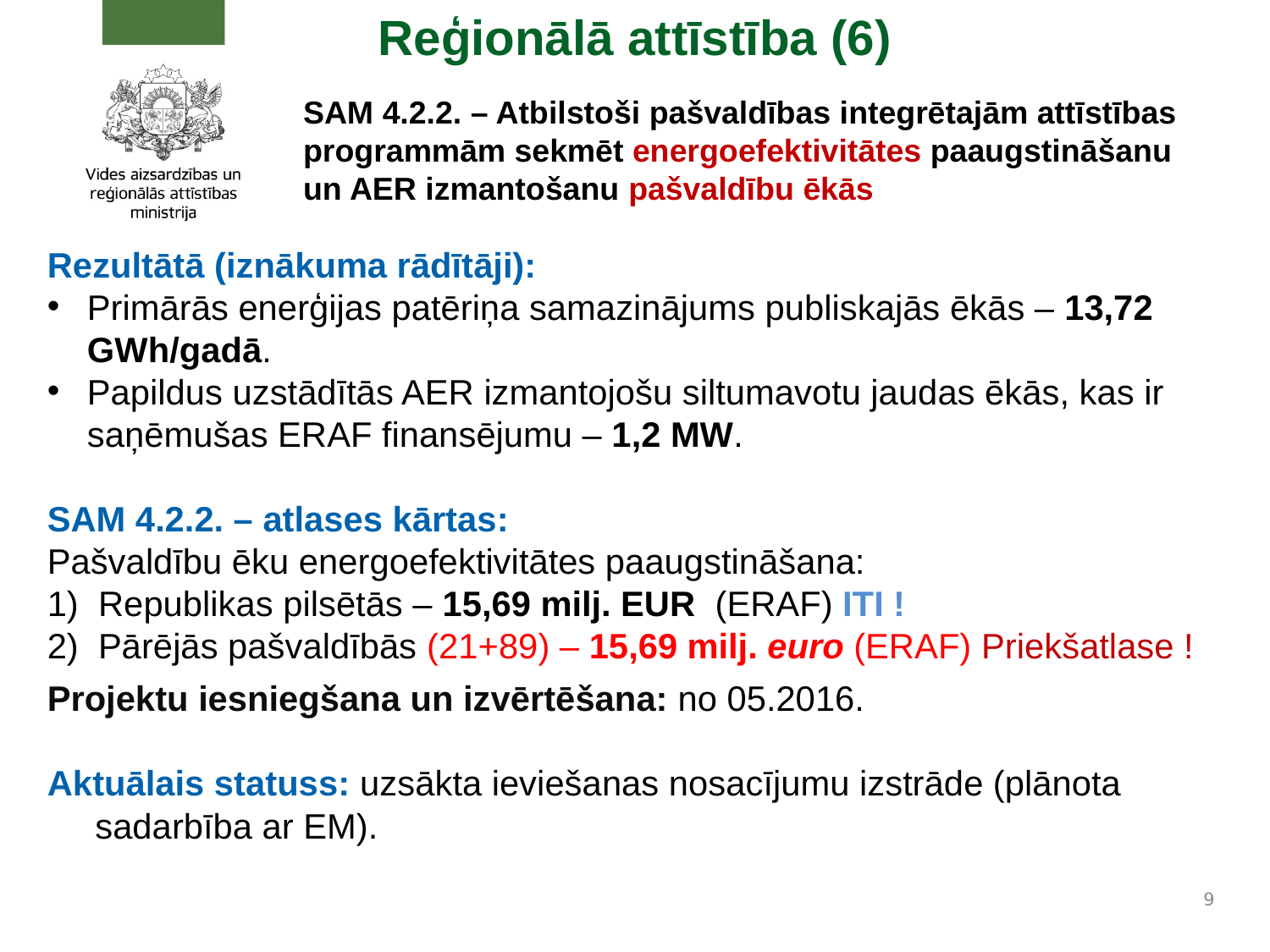

Reģionālā attīstība (6)
SAM 4.2.2. – Atbilstoši pašvaldības integrētajām attīstības programmām sekmēt energoefektivitātes paaugstināšanu un AER izmantošanu pašvaldību ēkās

Rezultātā (iznākuma rādītāji):
Primārās enerģijas patēriņa samazinājums publiskajās ēkās – 13,72 GWh/gadā.
Papildus uzstādītās AER izmantojošu siltumavotu jaudas ēkās, kas ir saņēmušas ERAF finansējumu – 1,2 MW.

SAM 4.2.2. – atlases kārtas:
Pašvaldību ēku energoefektivitātes paaugstināšana:
1)  Republikas pilsētās – 15,69 milj. EUR  (ERAF) ITI !
2)  Pārējās pašvaldībās (21+89) – 15,69 milj. euro (ERAF) Priekšatlase !
Projektu iesniegšana un izvērtēšana: no 05.2016.

Aktuālais statuss: uzsākta ieviešanas nosacījumu izstrāde (plānota sadarbība ar EM).

9